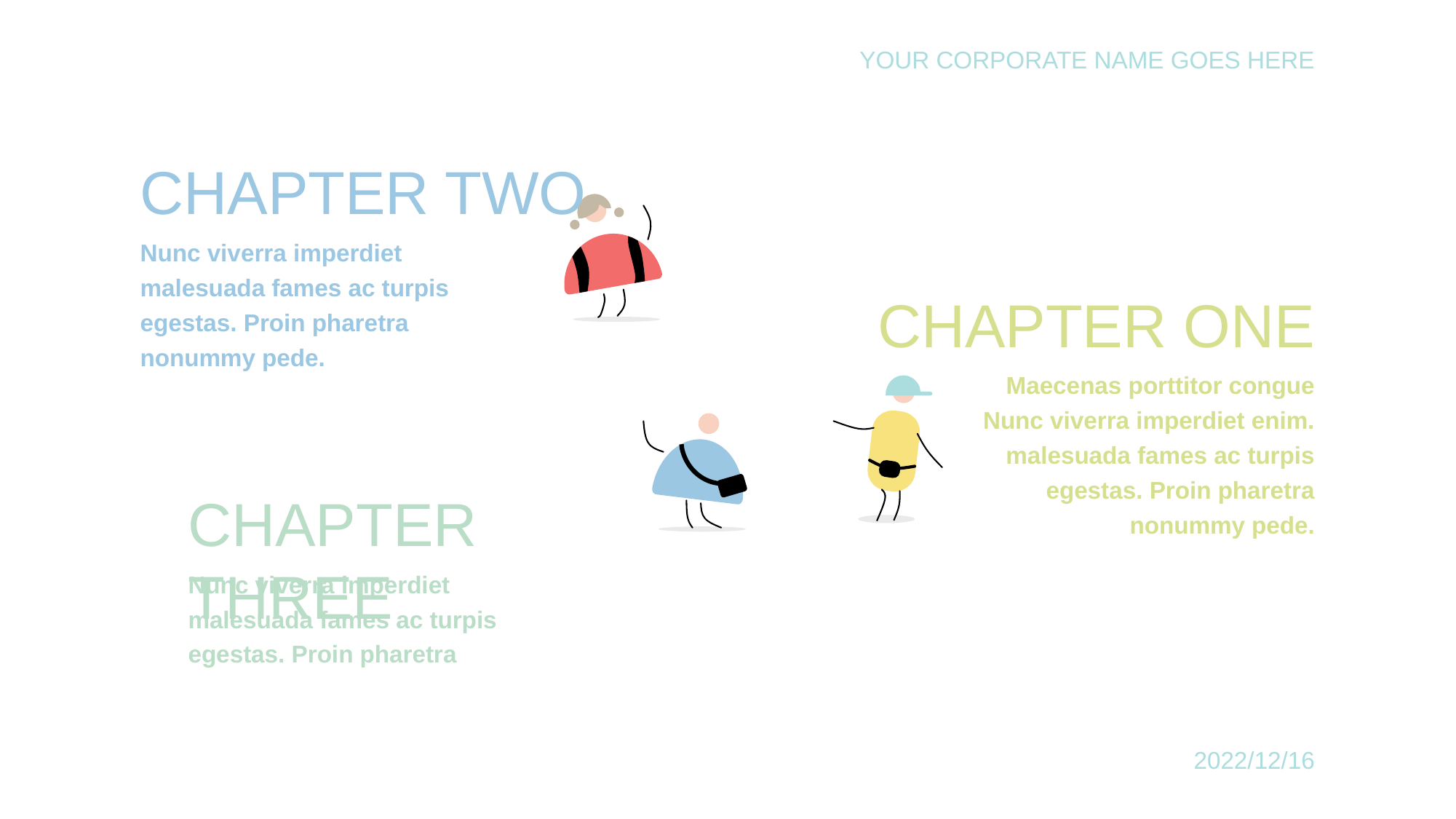

YOUR CORPORATE NAME GOES HERE
CHAPTER TWO

Nunc viverra imperdiet malesuada fames ac turpis egestas. Proin pharetra nonummy pede.
CHAPTER ONE
Maecenas porttitor congue Nunc viverra imperdiet enim.
malesuada fames ac turpis egestas. Proin pharetra nonummy pede.

CHAPTER THREE
Nunc viverra imperdiet malesuada fames ac turpis egestas. Proin pharetra
2022/12/16